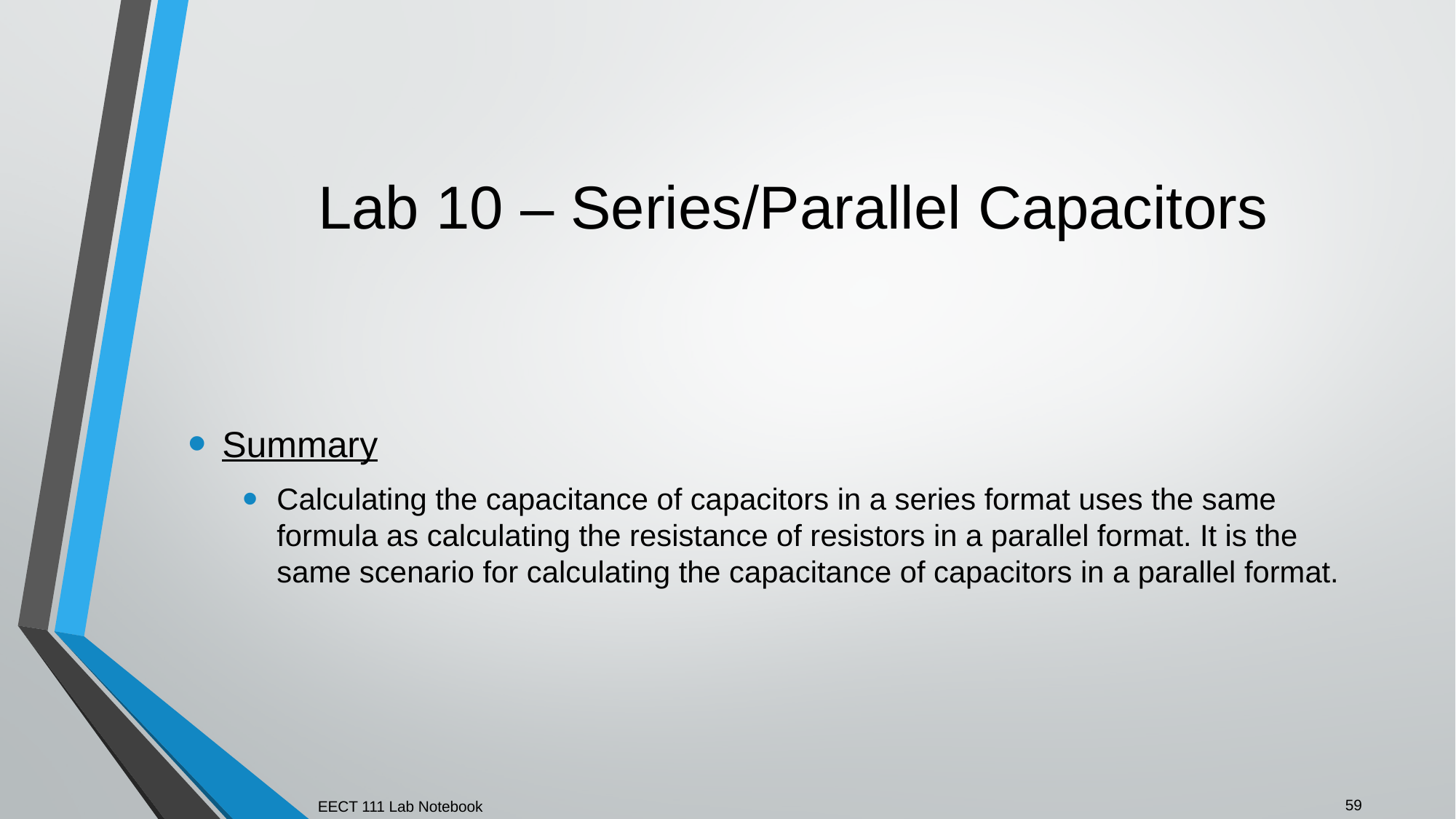

Lab 10 – Series/Parallel Capacitors
Summary
Calculating the capacitance of capacitors in a series format uses the same formula as calculating the resistance of resistors in a parallel format. It is the same scenario for calculating the capacitance of capacitors in a parallel format.
59
EECT 111 Lab Notebook